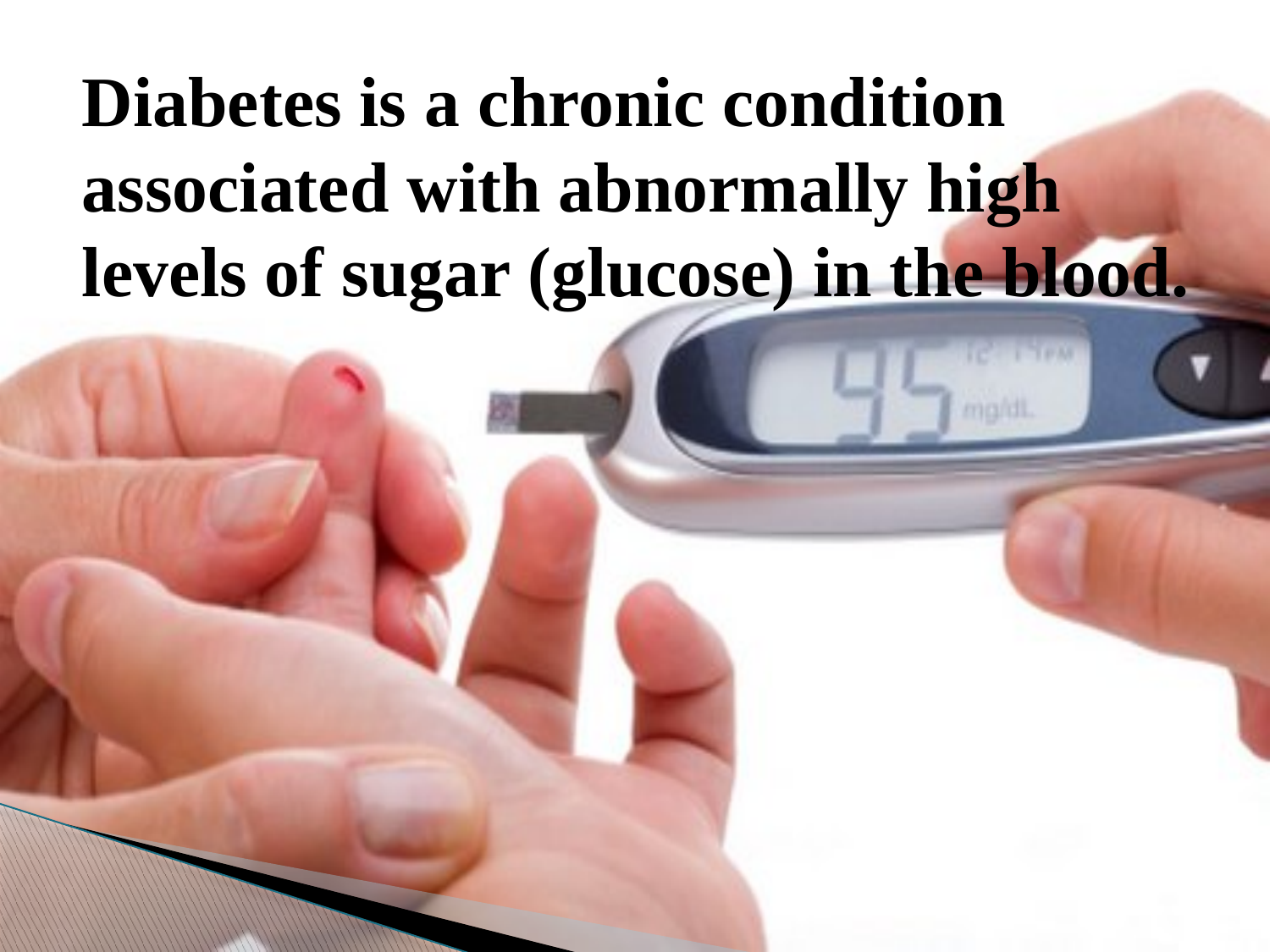

# Diabetes is a chronic condition associated with abnormally high levels of sugar (glucose) in the blood.